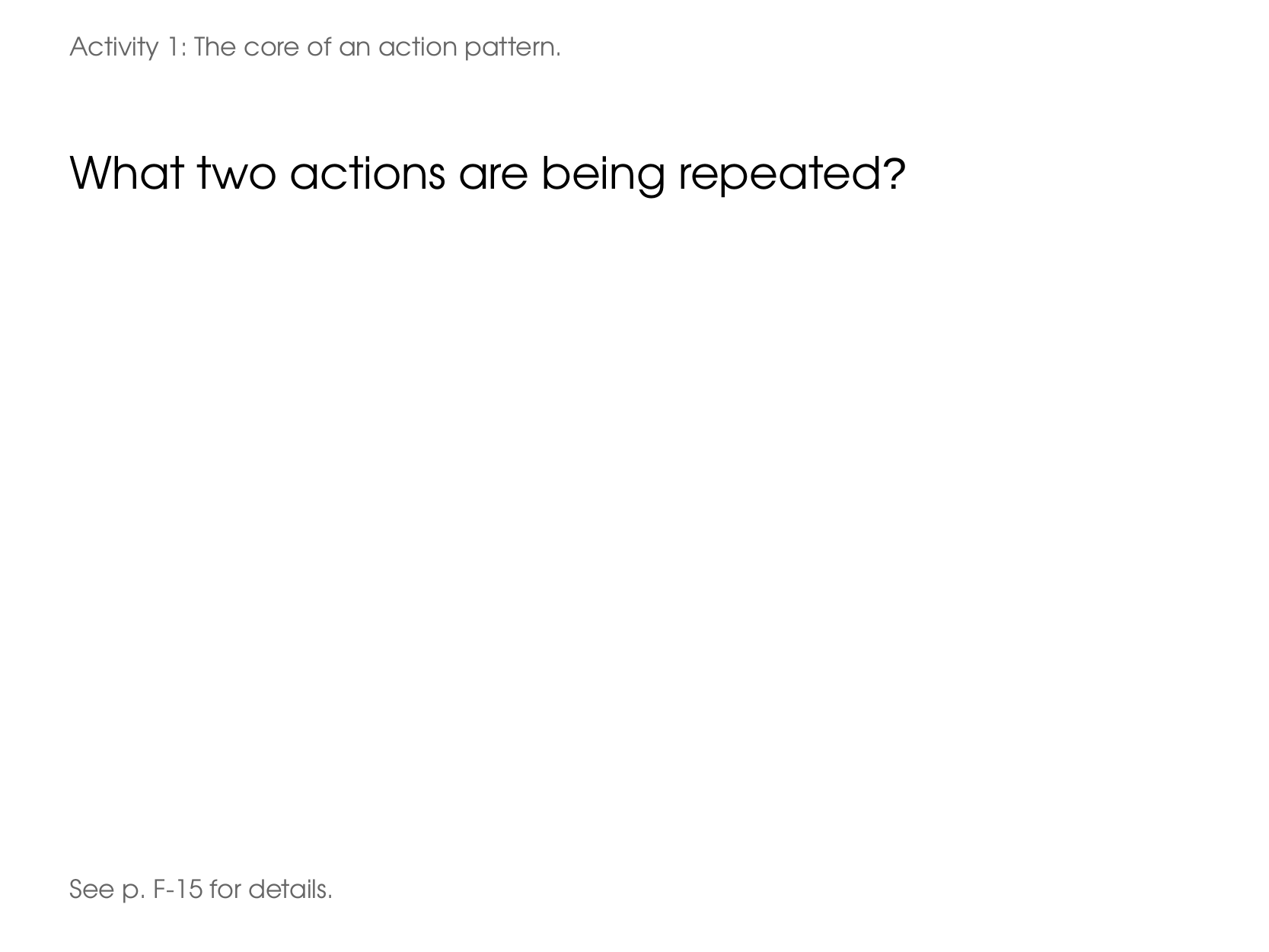

Activity 1: The core of an action pattern.
What two actions are being repeated?
See p. F-15 for details.